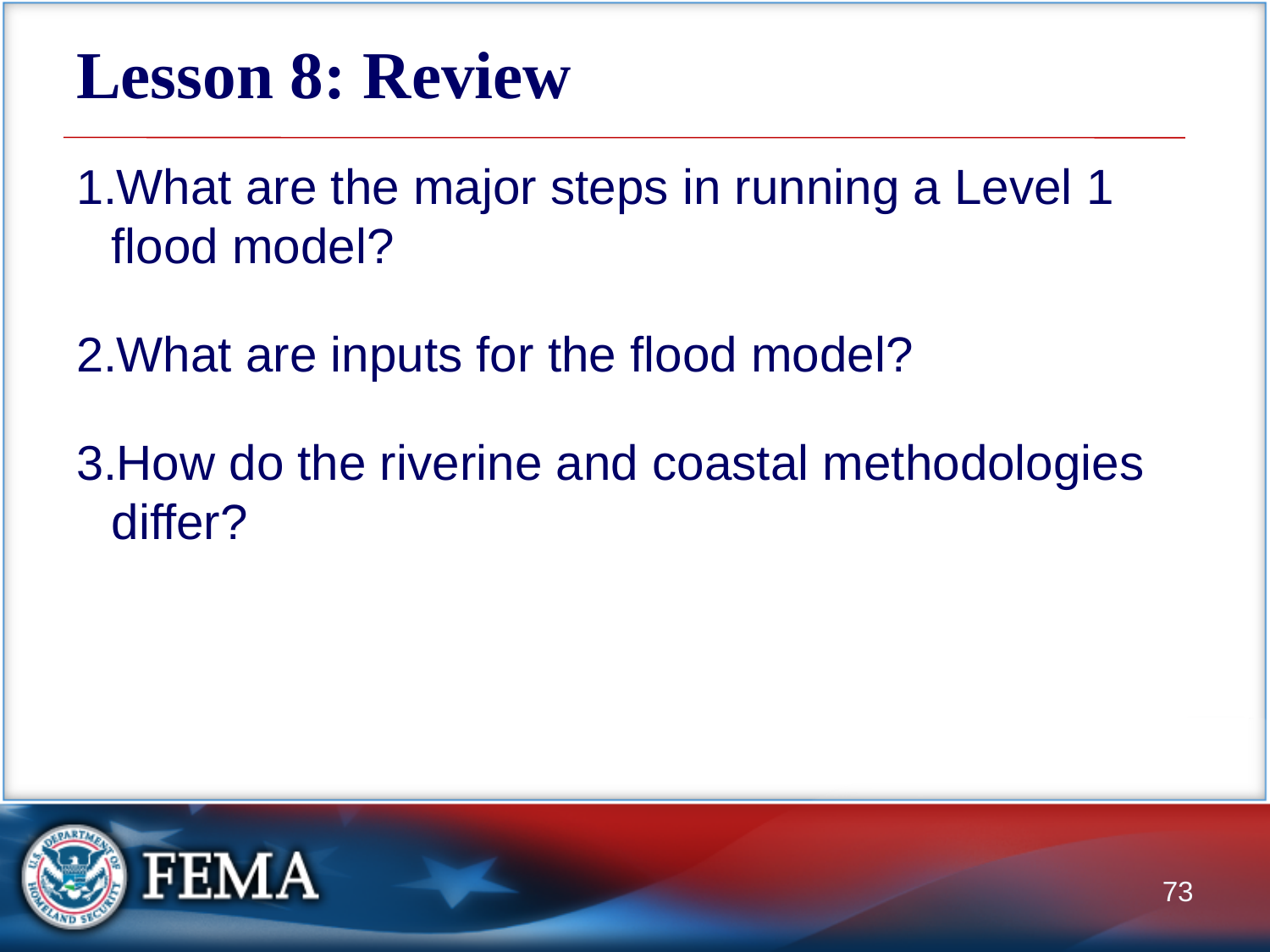

# Lesson 8: Review
What are the major steps in running a Level 1 flood model?
What are inputs for the flood model?
How do the riverine and coastal methodologies differ?
73